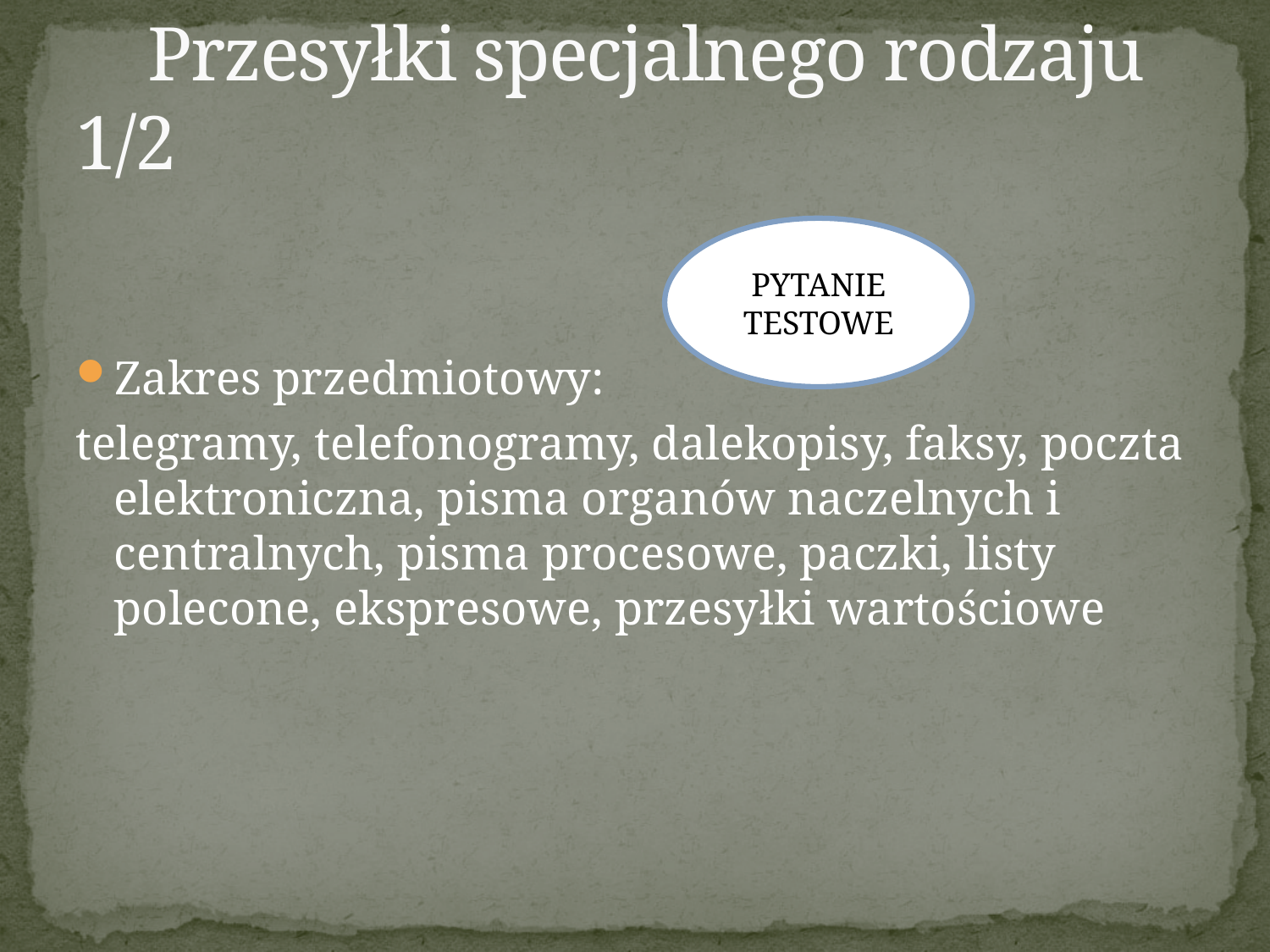

# Przesyłki specjalnego rodzaju 1/2

Zakres przedmiotowy:
telegramy, telefonogramy, dalekopisy, faksy, poczta elektroniczna, pisma organów naczelnych i centralnych, pisma procesowe, paczki, listy polecone, ekspresowe, przesyłki wartościowe

PYTANIE TESTOWE